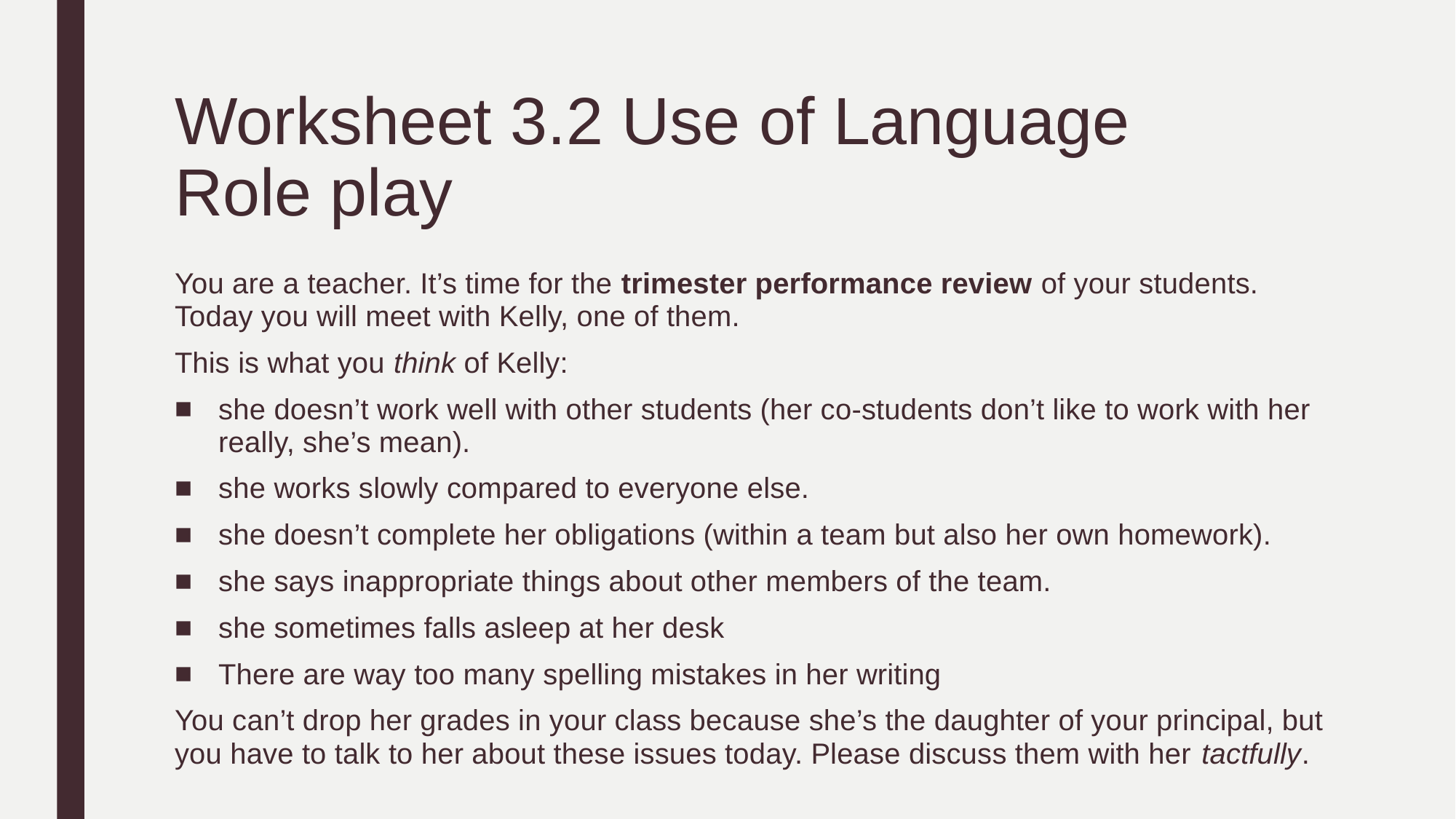

# Worksheet 3.2 Use of Language Role play

You are a teacher. It’s time for the trimester performance review of your students.
Today you will meet with Kelly, one of them.
This is what you think of Kelly:
she doesn’t work well with other students (her co-students don’t like to work with her really, she’s mean).
she works slowly compared to everyone else.
she doesn’t complete her obligations (within a team but also her own homework).
she says inappropriate things about other members of the team.
she sometimes falls asleep at her desk
There are way too many spelling mistakes in her writing
You can’t drop her grades in your class because she’s the daughter of your principal, but you have to talk to her about these issues today. Please discuss them with her tactfully.